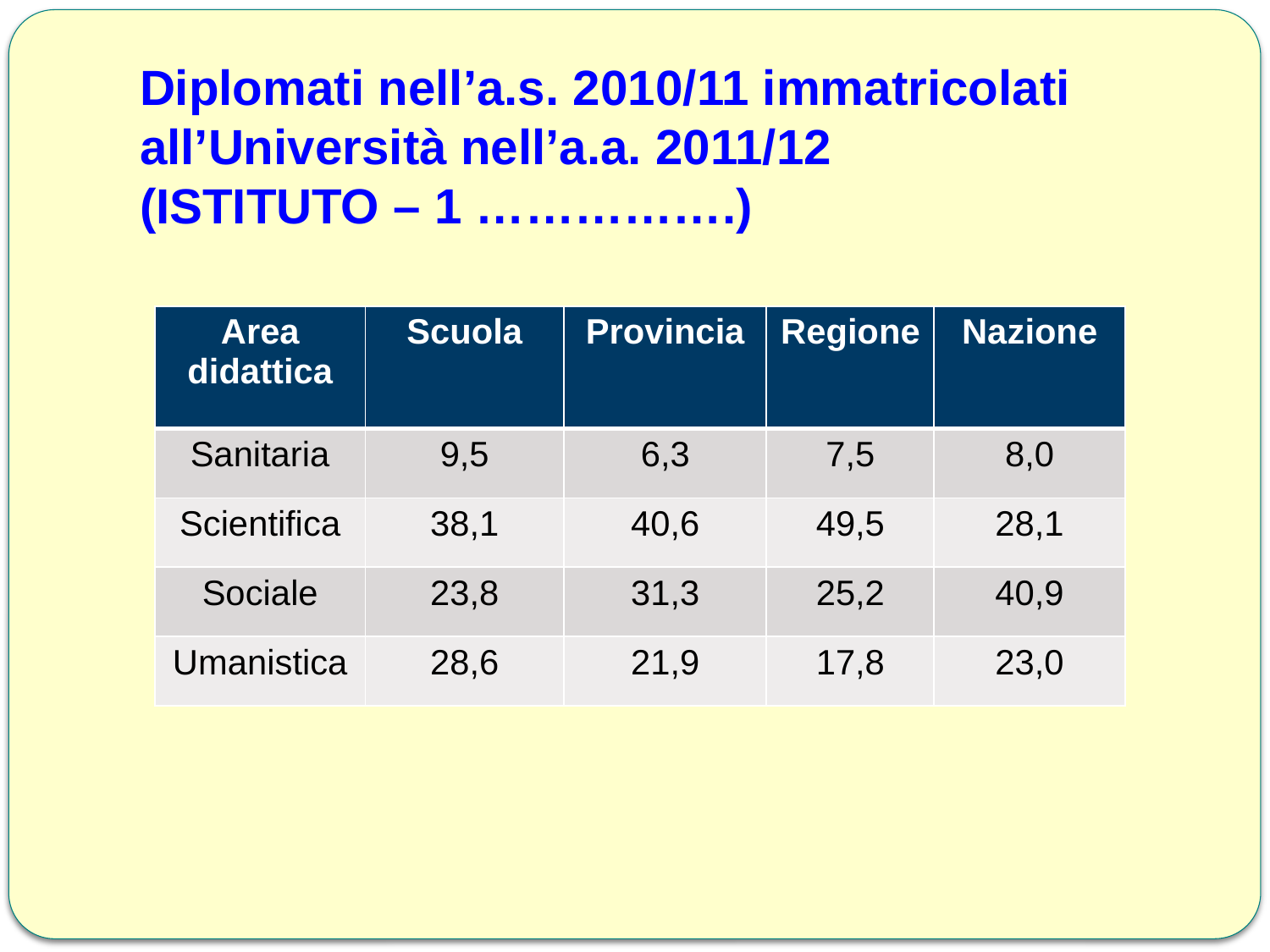

# Diplomati nell’a.s. 2010/11 immatricolati all’Università nell’a.a. 2011/12 (ISTITUTO – 1 …………….)
| Area didattica | Scuola | Provincia | Regione | Nazione |
| --- | --- | --- | --- | --- |
| Sanitaria | 9,5 | 6,3 | 7,5 | 8,0 |
| Scientifica | 38,1 | 40,6 | 49,5 | 28,1 |
| Sociale | 23,8 | 31,3 | 25,2 | 40,9 |
| Umanistica | 28,6 | 21,9 | 17,8 | 23,0 |